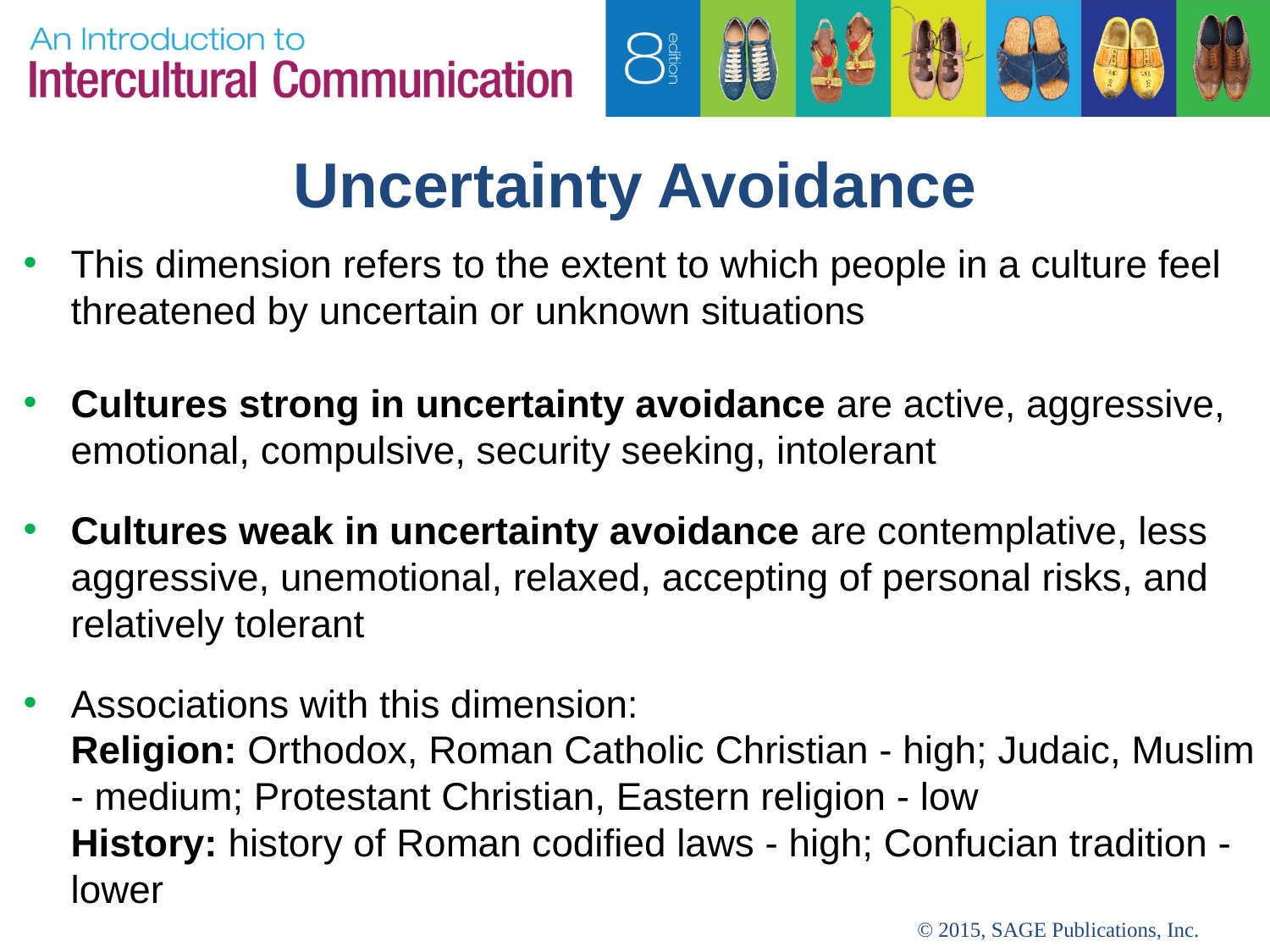

# Uncertainty Avoidance
This dimension refers to the extent to which people in a culture feel threatened by uncertain or unknown situations

Cultures strong in uncertainty avoidance are active, aggressive, emotional, compulsive, security seeking, intolerant

Cultures weak in uncertainty avoidance are contemplative, less aggressive, unemotional, relaxed, accepting of personal risks, and relatively tolerant

Associations with this dimension:
	Religion: Orthodox, Roman Catholic Christian - high; Judaic, Muslim - medium; Protestant Christian, Eastern religion - low
	History: history of Roman codified laws - high; Confucian tradition - lower
© 2015, SAGE Publications, Inc.